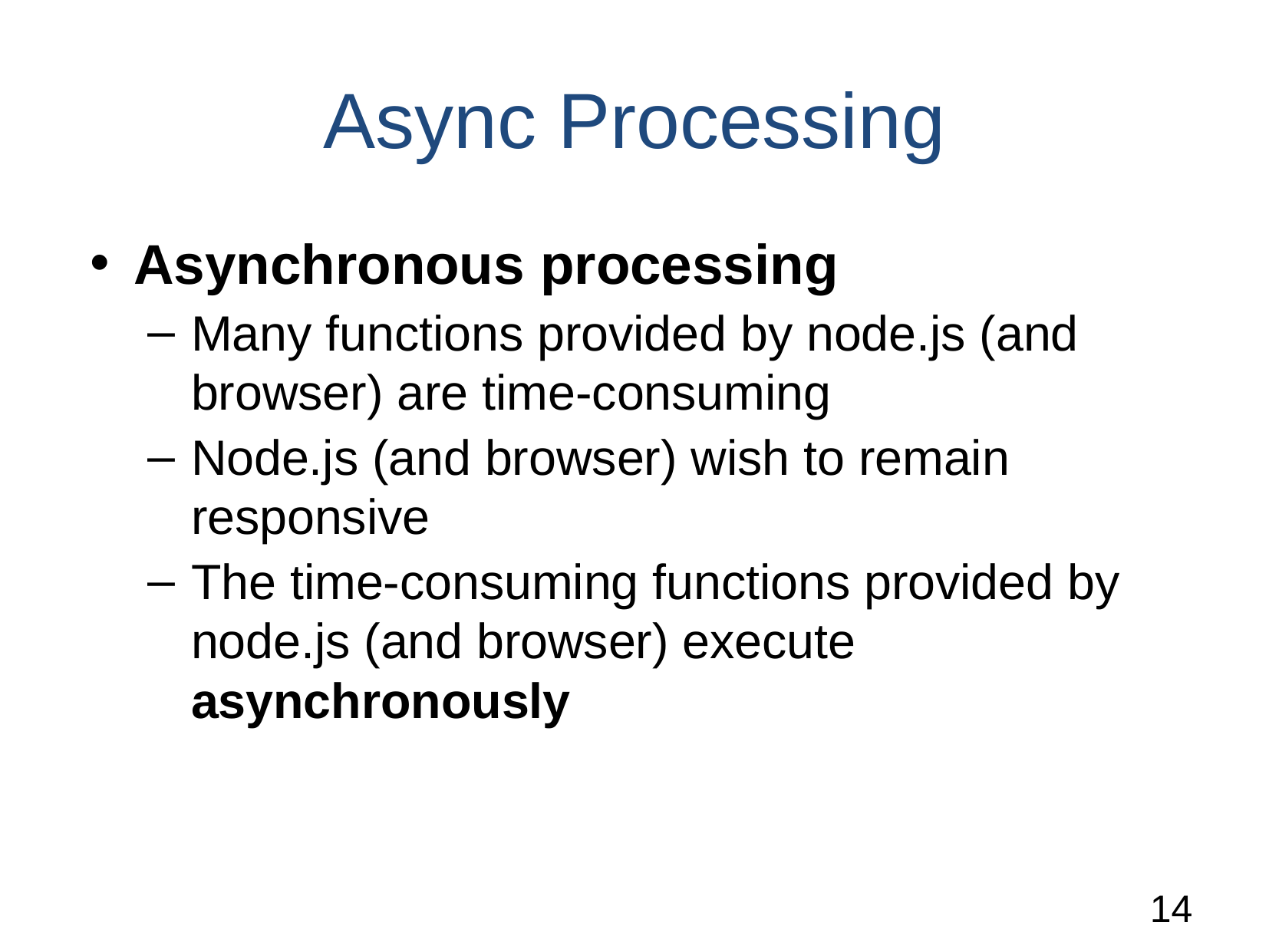

# Async Processing
Asynchronous processing
Many functions provided by node.js (and browser) are time-consuming
Node.js (and browser) wish to remain responsive
The time-consuming functions provided by node.js (and browser) execute asynchronously

14